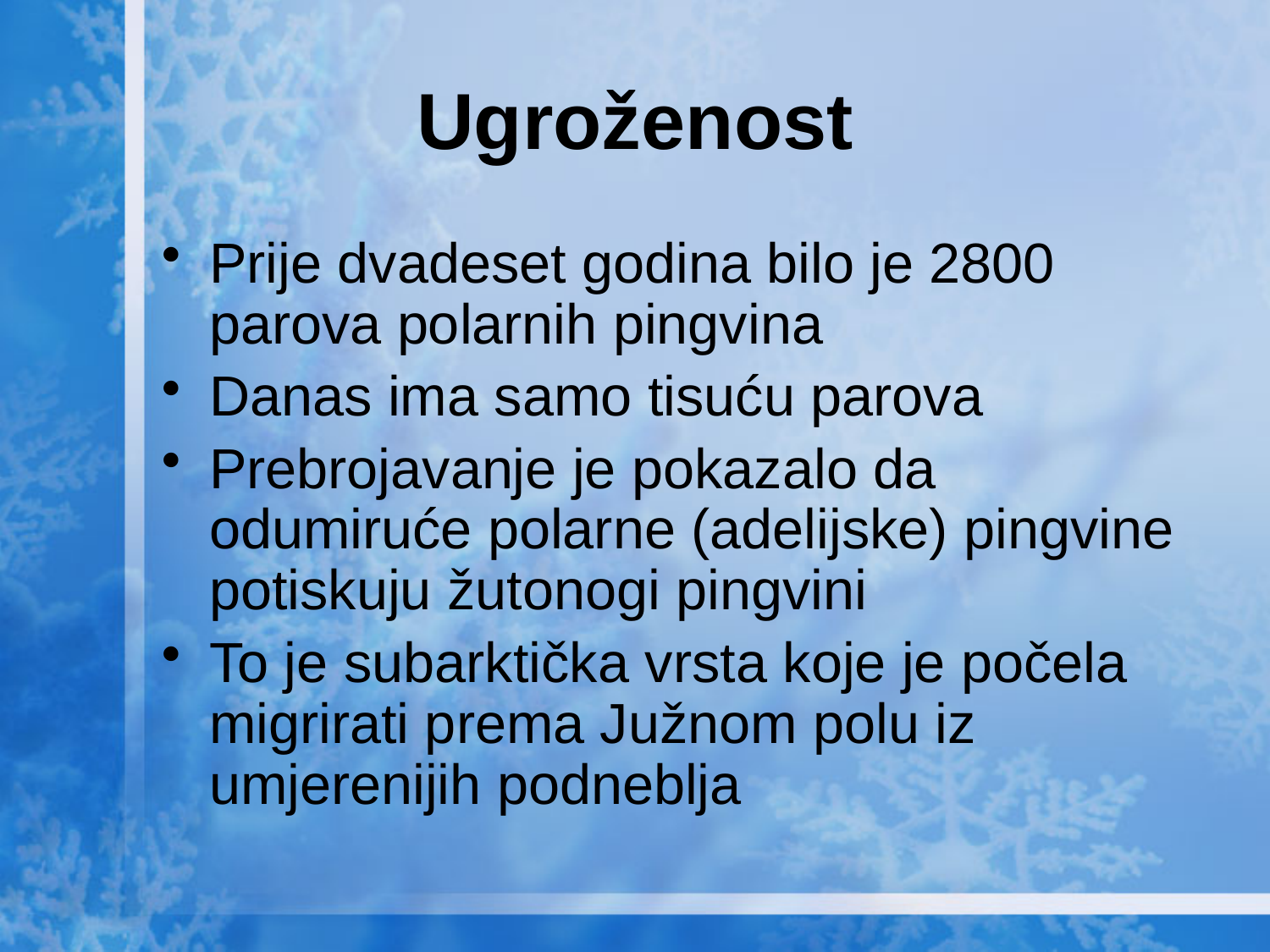

# Ugroženost
Prije dvadeset godina bilo je 2800 parova polarnih pingvina
Danas ima samo tisuću parova
Prebrojavanje je pokazalo da odumiruće polarne (adelijske) pingvine potiskuju žutonogi pingvini
To je subarktička vrsta koje je počela migrirati prema Južnom polu iz umjerenijih podneblja